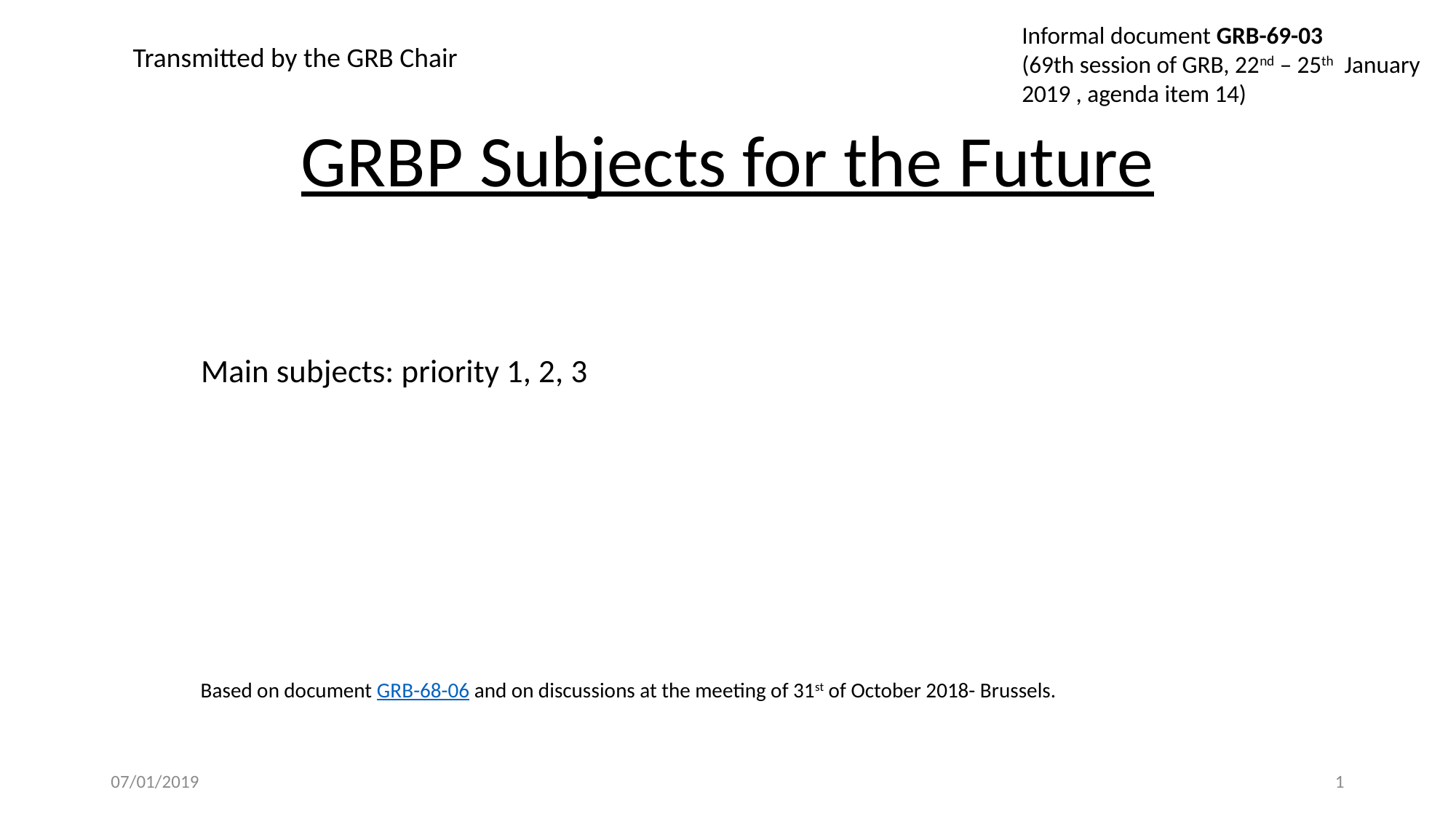

Informal document GRB-69-03
(69th session of GRB, 22nd – 25th  January 2019 , agenda item 14)
Transmitted by the GRB Chair
GRBP Subjects for the Future
# Main subjects: priority 1, 2, 3
Based on document GRB-68-06 and on discussions at the meeting of 31st of October 2018- Brussels.
07/01/2019

1